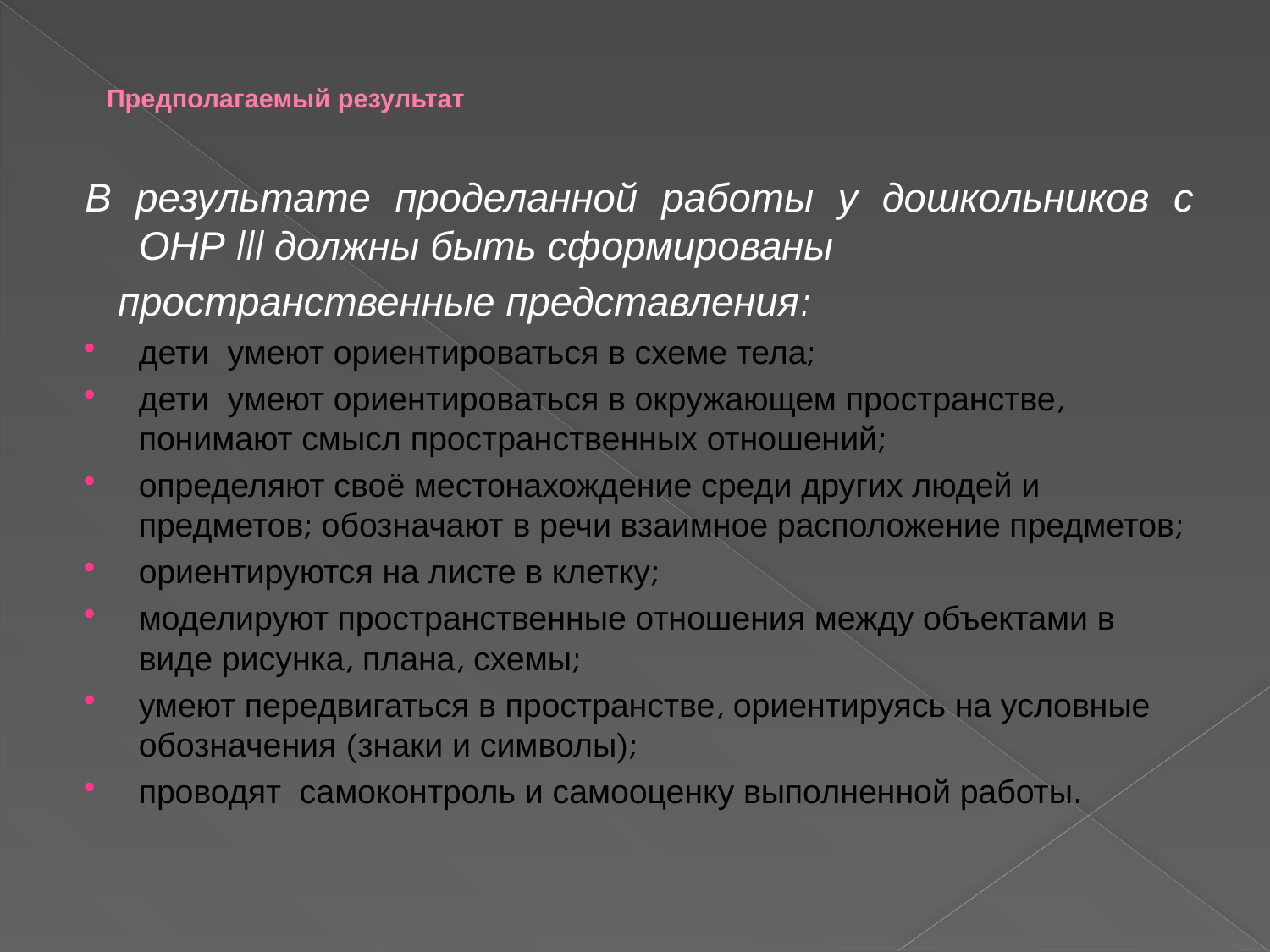

# Предполагаемый результат
В результате проделанной работы у дошкольников с ОНР III должны быть сформированы
   пространственные представления:
дети  умеют ориентироваться в схеме тела;
дети  умеют ориентироваться в окружающем пространстве, понимают смысл пространственных отношений;
определяют своё местонахождение среди других людей и предметов; обозначают в речи взаимное расположение предметов;
ориентируются на листе в клетку;
моделируют пространственные отношения между объектами в виде рисунка, плана, схемы;
умеют передвигаться в пространстве, ориентируясь на условные обозначения (знаки и символы);
проводят  самоконтроль и самооценку выполненной работы.